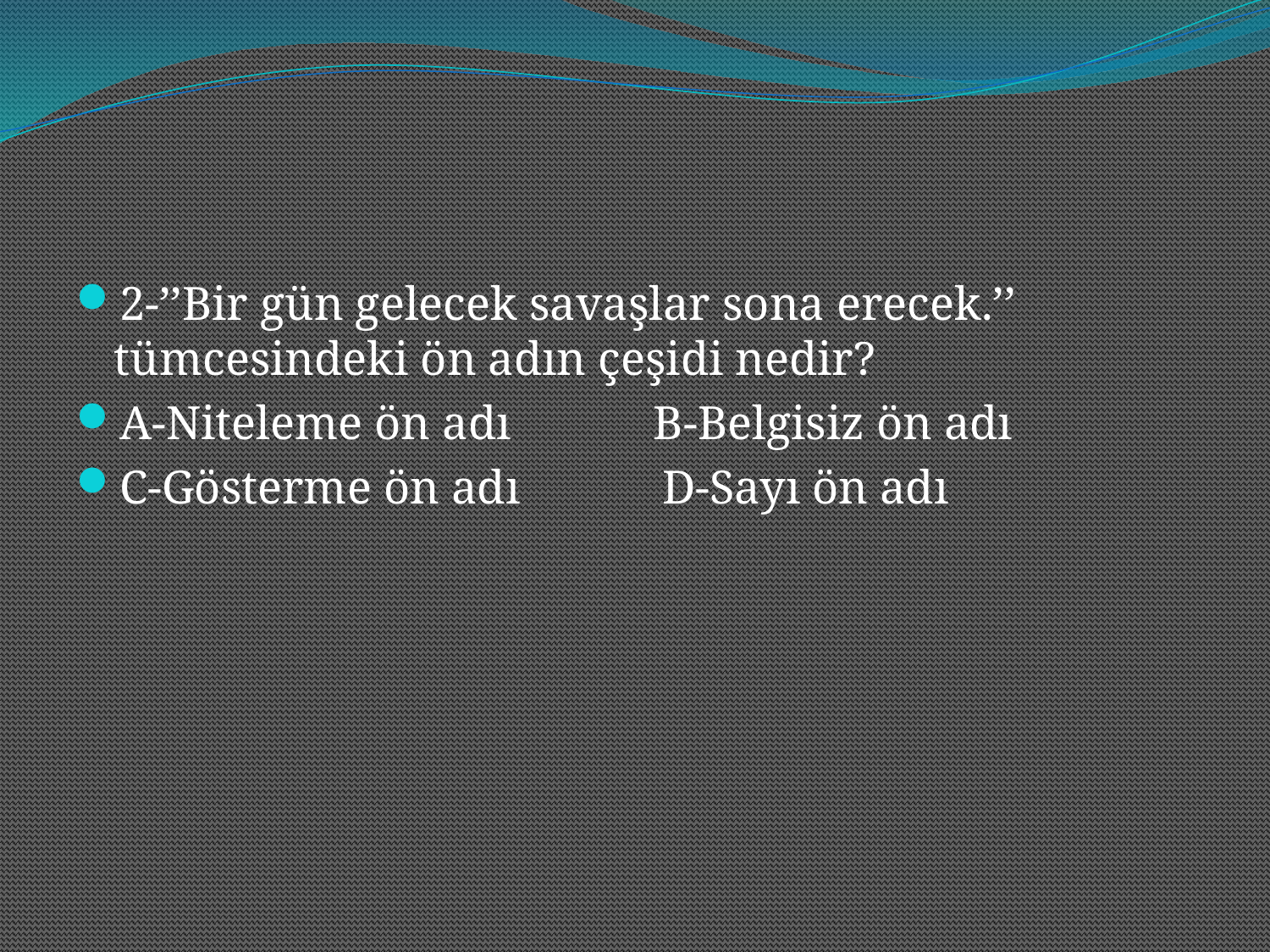

#
2-’’Bir gün gelecek savaşlar sona erecek.’’ tümcesindeki ön adın çeşidi nedir?
A-Niteleme ön adı            B-Belgisiz ön adı
C-Gösterme ön adı            D-Sayı ön adı